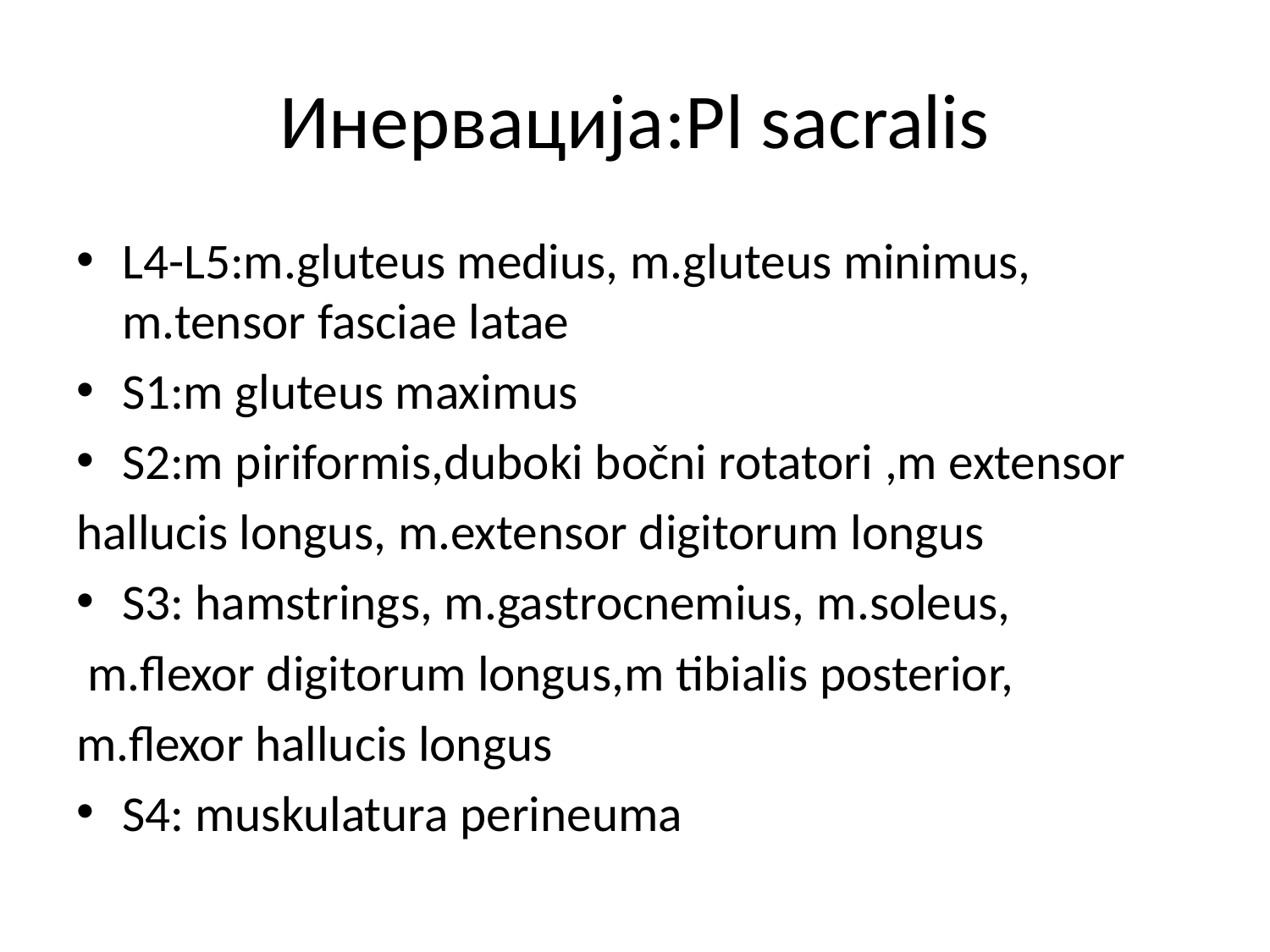

# Инервација:Pl sacralis
L4-L5:m.gluteus medius, m.gluteus minimus, m.tensor fasciae latae
S1:m gluteus maximus
S2:m piriformis,duboki bočni rotatori ,m extensor
hallucis longus, m.extensor digitorum longus
S3: hamstrings, m.gastrocnemius, m.soleus,
 m.flexor digitorum longus,m tibialis posterior,
m.flexor hallucis longus
S4: muskulatura perineuma